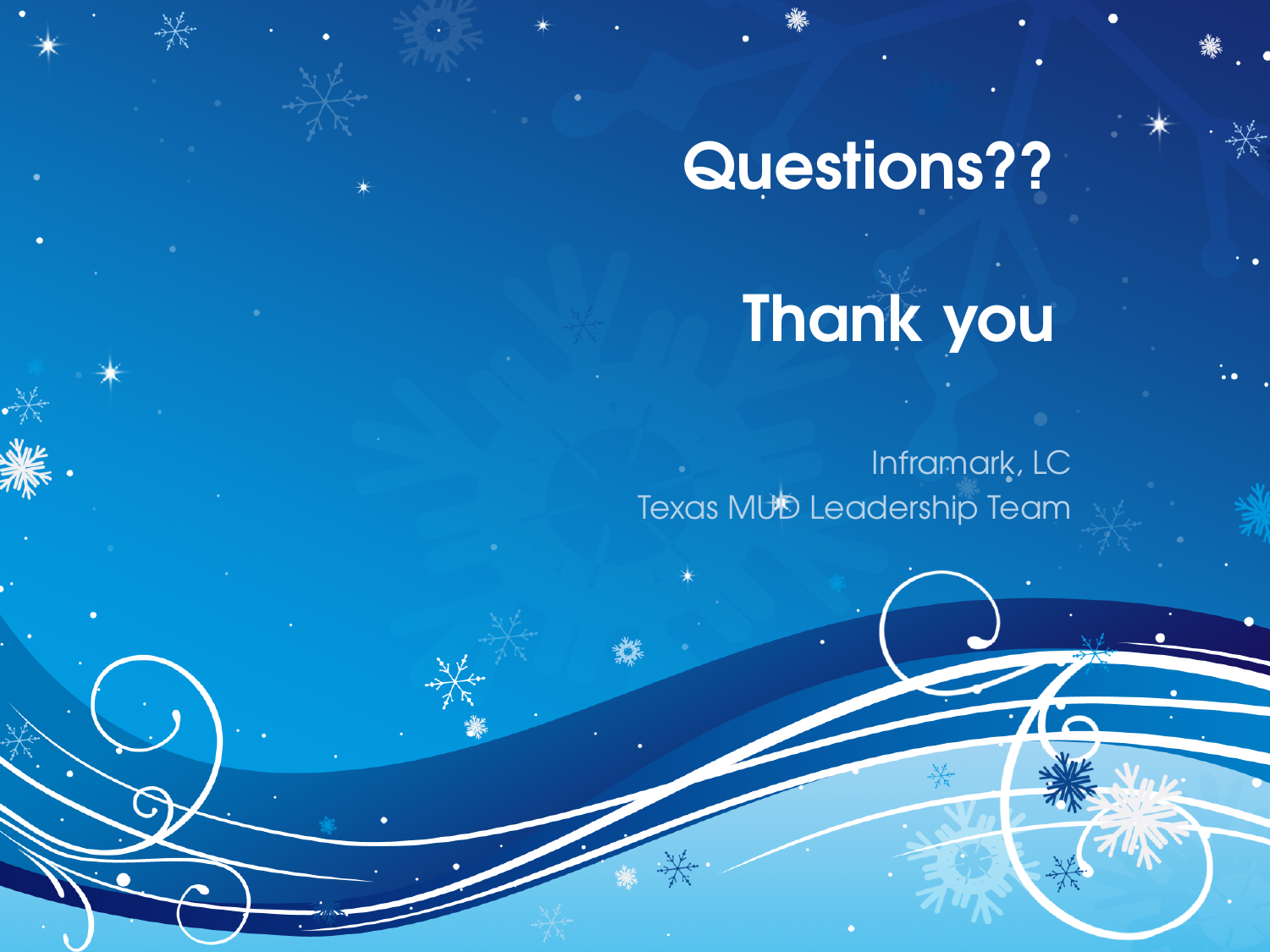

# Questions?? Thank you
Inframark, LC
Texas MUD Leadership Team